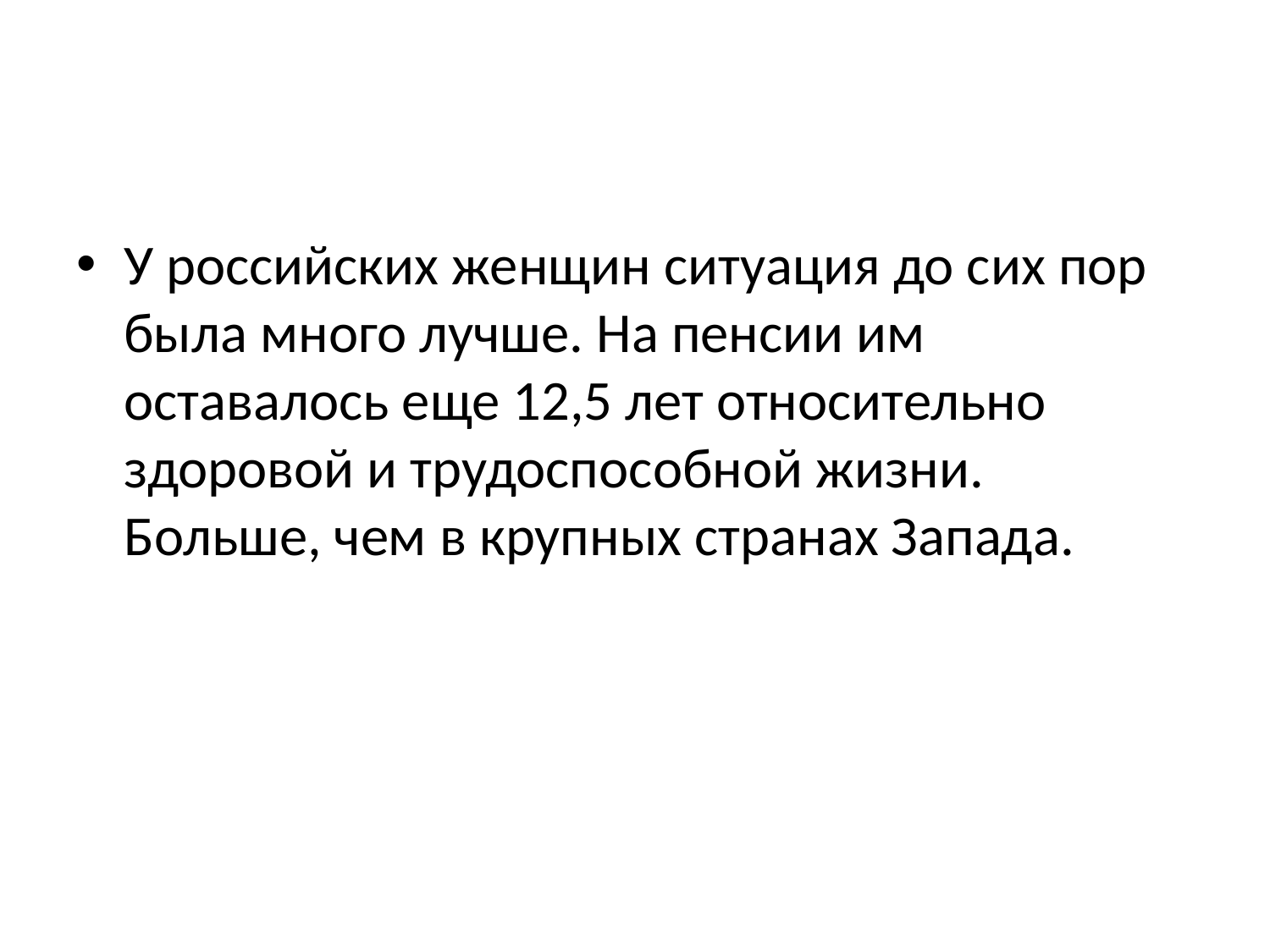

#
У российских женщин ситуация до сих пор была много лучше. На пенсии им оставалось еще 12,5 лет относительно здоровой и трудоспособной жизни. Больше, чем в крупных странах Запада.